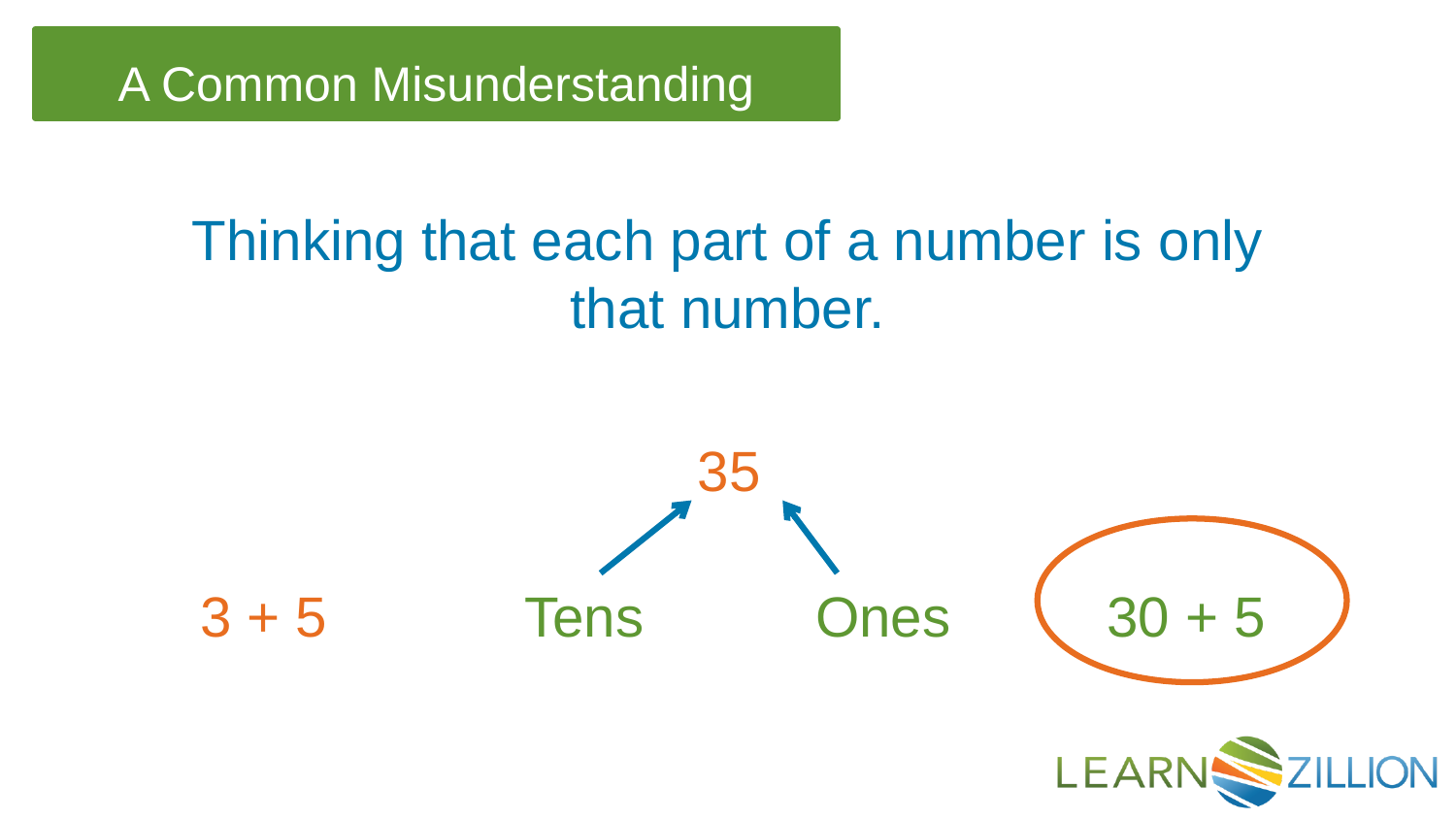

Thinking that each part of a number is only that number.
35

3 + 5
Tens
Ones
30 +
5